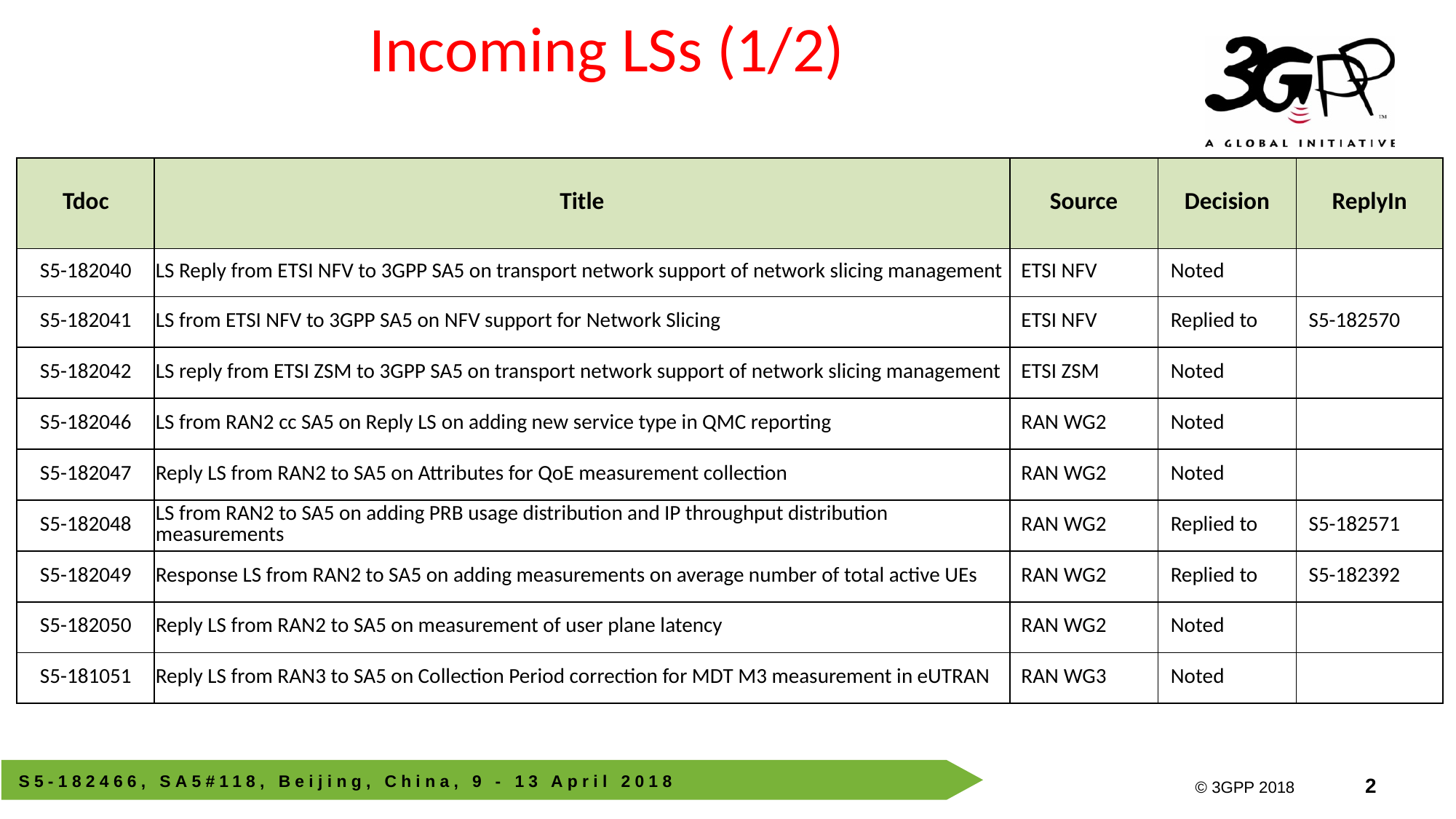

# Incoming LSs (1/2)
| Tdoc | Title | Source | Decision | ReplyIn |
| --- | --- | --- | --- | --- |
| S5-182040 | LS Reply from ETSI NFV to 3GPP SA5 on transport network support of network slicing management | ETSI NFV | Noted |  |
| S5-182041 | LS from ETSI NFV to 3GPP SA5 on NFV support for Network Slicing | ETSI NFV | Replied to | S5-182570 |
| S5-182042 | LS reply from ETSI ZSM to 3GPP SA5 on transport network support of network slicing management | ETSI ZSM | Noted |  |
| S5-182046 | LS from RAN2 cc SA5 on Reply LS on adding new service type in QMC reporting | RAN WG2 | Noted |  |
| S5-182047 | Reply LS from RAN2 to SA5 on Attributes for QoE measurement collection | RAN WG2 | Noted |  |
| S5-182048 | LS from RAN2 to SA5 on adding PRB usage distribution and IP throughput distribution measurements | RAN WG2 | Replied to | S5-182571 |
| S5-182049 | Response LS from RAN2 to SA5 on adding measurements on average number of total active UEs | RAN WG2 | Replied to | S5-182392 |
| S5-182050 | Reply LS from RAN2 to SA5 on measurement of user plane latency | RAN WG2 | Noted |  |
| S5-181051 | Reply LS from RAN3 to SA5 on Collection Period correction for MDT M3 measurement in eUTRAN | RAN WG3 | Noted |  |